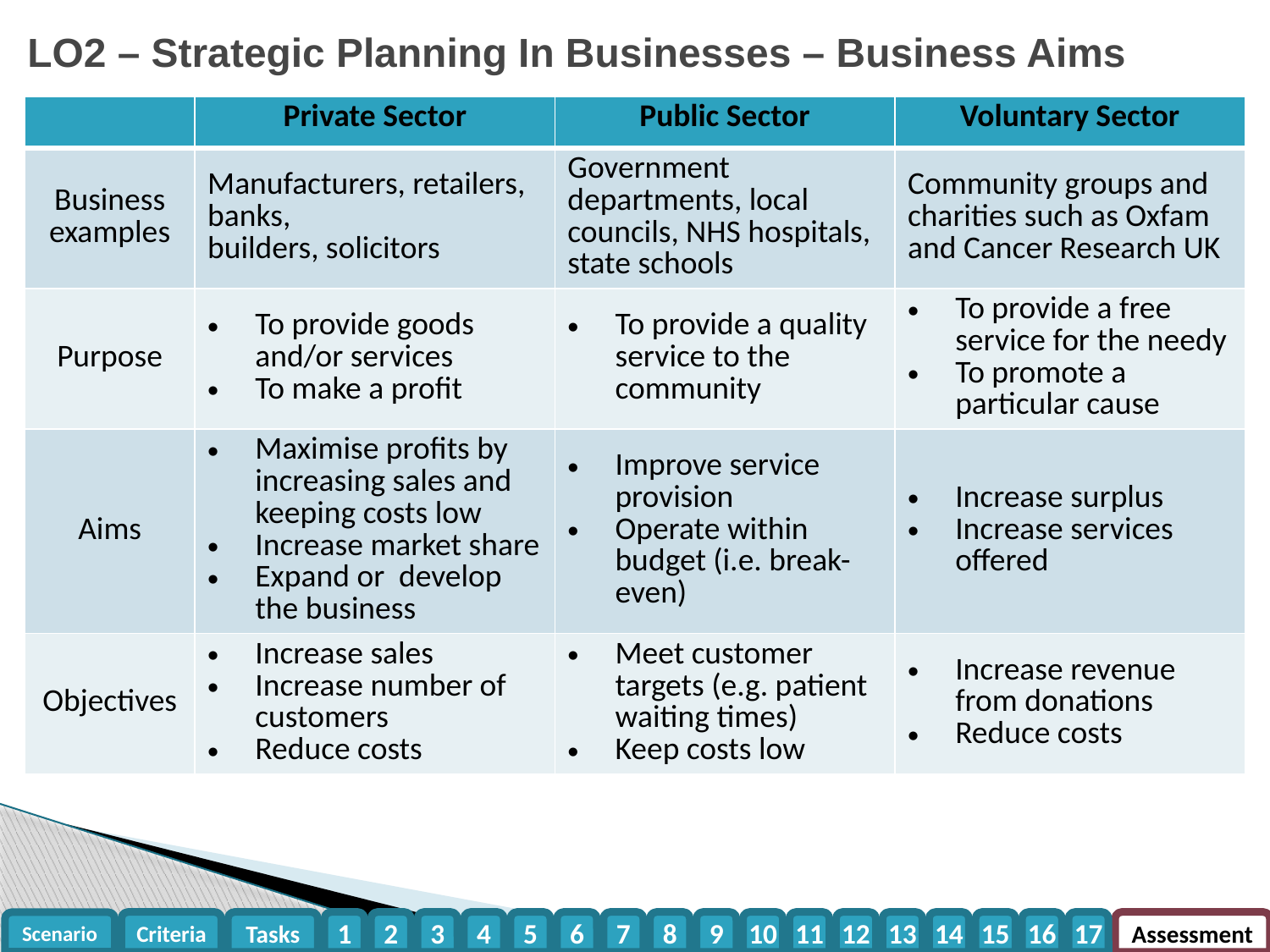

LO2 – Strategic Planning In Businesses – Business Aims
|  | Private Sector | Public Sector | Voluntary Sector |
| --- | --- | --- | --- |
| Business examples | Manufacturers, retailers, banks, builders, solicitors | Government departments, local councils, NHS hospitals, state schools | Community groups and charities such as Oxfam and Cancer Research UK |
| Purpose | To provide goods and/or services To make a profit | To provide a quality service to the community | To provide a free service for the needy To promote a particular cause |
| Aims | Maximise profits by increasing sales and keeping costs low Increase market share Expand or develop the business | Improve service provision Operate within budget (i.e. break-even) | Increase surplus Increase services offered |
| Objectives | Increase sales Increase number of customers Reduce costs | Meet customer targets (e.g. patient waiting times) Keep costs low | Increase revenue from donations Reduce costs |